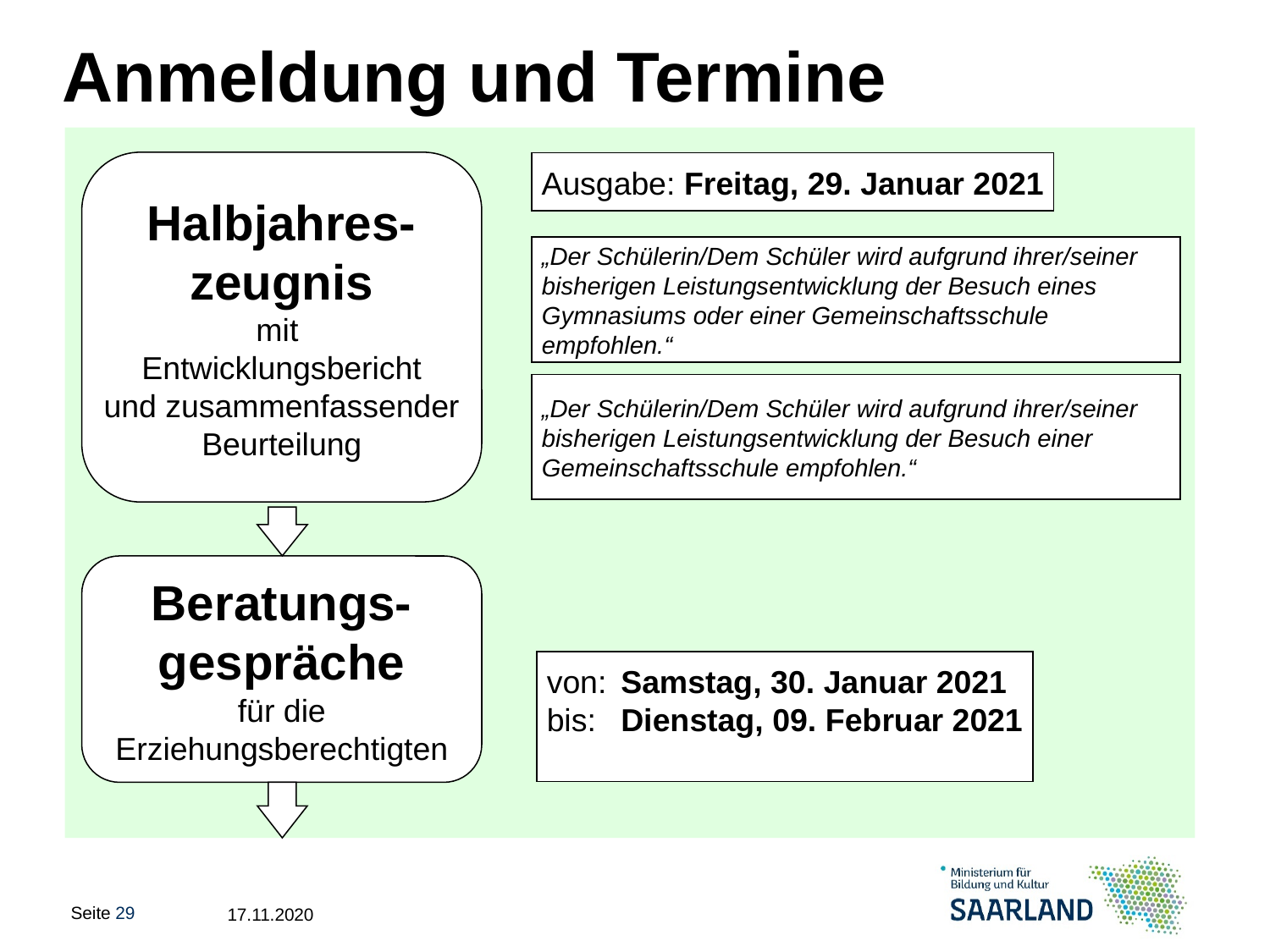

Anmeldung und Termine

Halbjahres-zeugnis
mit
Entwicklungsbericht
und zusammenfassender Beurteilung
Ausgabe: Freitag, 29. Januar 2021
„Der Schülerin/Dem Schüler wird aufgrund ihrer/seiner bisherigen Leistungsentwicklung der Besuch eines Gymnasiums oder einer Gemeinschaftsschule empfohlen.“
„Der Schülerin/Dem Schüler wird aufgrund ihrer/seiner bisherigen Leistungsentwicklung der Besuch einer Gemeinschaftsschule empfohlen.“

Beratungs-gespräche
für die Erziehungsberechtigten
von: 	Samstag, 30. Januar 2021
bis:	Dienstag, 09. Februar 2021